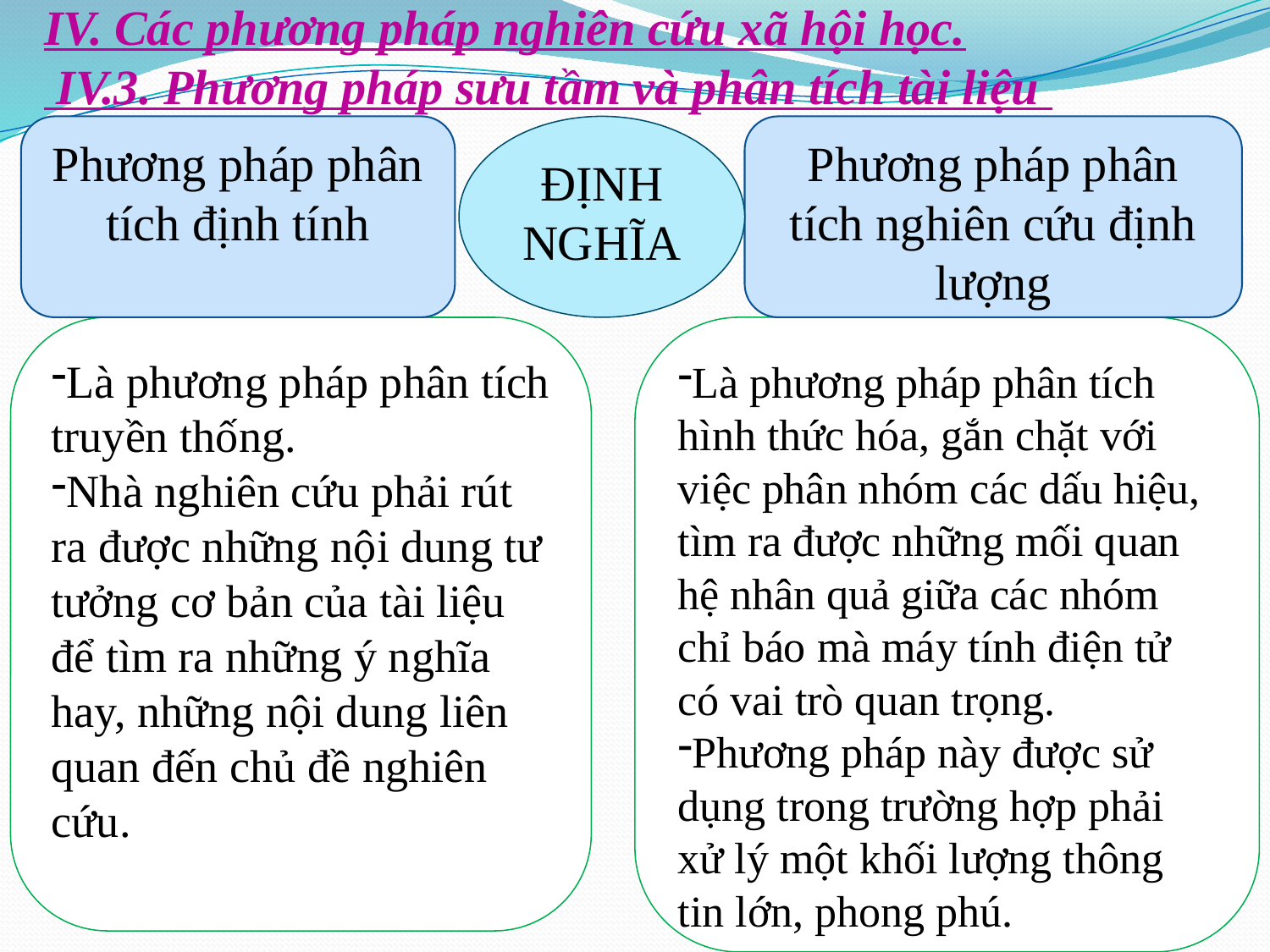

IV. Các phương pháp nghiên cứu xã hội học.
 IV.3. Phương pháp sưu tầm và phân tích tài liệu
Phương pháp phân tích định tính
ĐỊNH NGHĨA
Phương pháp phân tích nghiên cứu định lượng
Là phương pháp phân tích truyền thống.
Nhà nghiên cứu phải rút ra được những nội dung tư tưởng cơ bản của tài liệu để tìm ra những ý nghĩa hay, những nội dung liên quan đến chủ đề nghiên cứu.
Là phương pháp phân tích hình thức hóa, gắn chặt với việc phân nhóm các dấu hiệu, tìm ra được những mối quan hệ nhân quả giữa các nhóm chỉ báo mà máy tính điện tử có vai trò quan trọng.
Phương pháp này được sử dụng trong trường hợp phải xử lý một khối lượng thông tin lớn, phong phú.